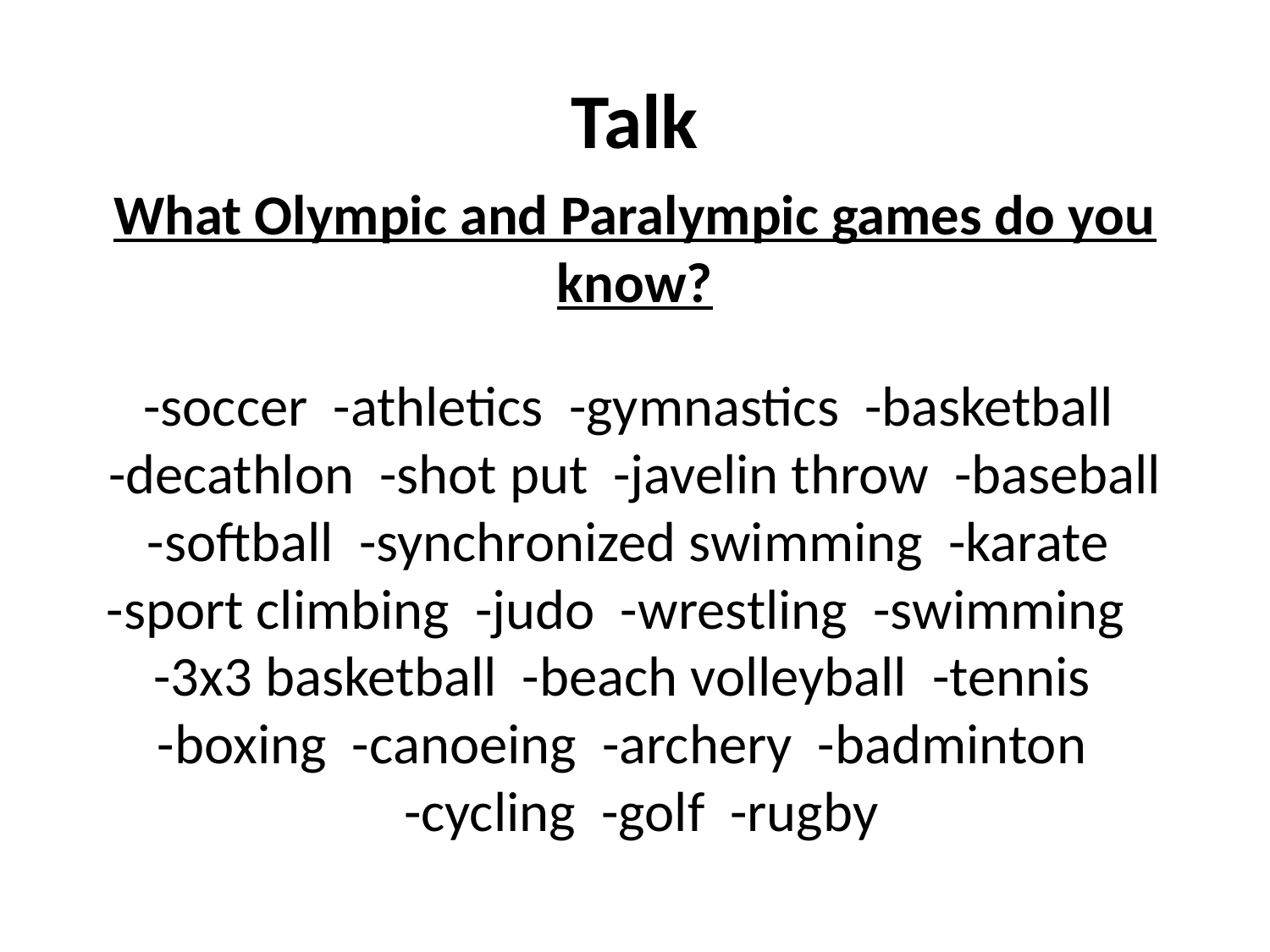

# Talk
What Olympic and Paralympic games do you know?

-soccer  -athletics  -gymnastics  -basketball
-decathlon  -shot put  -javelin throw  -baseball
-softball  -synchronized swimming  -karate
-sport climbing  -judo  -wrestling  -swimming
-3x3 basketball  -beach volleyball  -tennis
-boxing  -canoeing  -archery  -badminton
 -cycling  -golf  -rugby